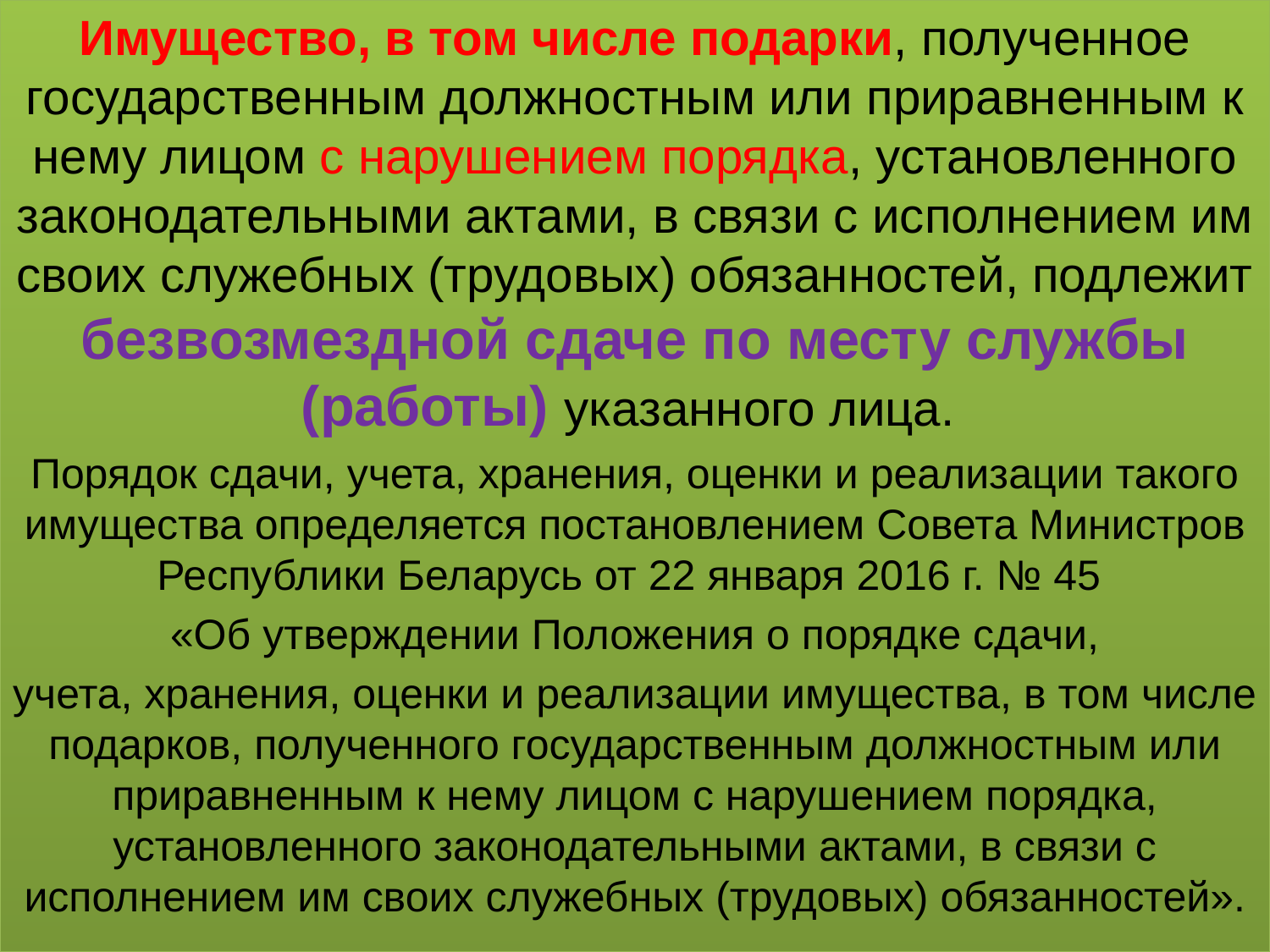

Имущество, в том числе подарки, полученное государственным должностным или приравненным к нему лицом с нарушением порядка, установленного законодательными актами, в связи с исполнением им своих служебных (трудовых) обязанностей, подлежит безвозмездной сдаче по месту службы (работы) указанного лица.
Порядок сдачи, учета, хранения, оценки и реализации такого имущества определяется постановлением Совета Министров Республики Беларусь от 22 января 2016 г. № 45
«Об утверждении Положения о порядке сдачи,
учета, хранения, оценки и реализации имущества, в том числе подарков, полученного государственным должностным или приравненным к нему лицом с нарушением порядка, установленного законодательными актами, в связи с исполнением им своих служебных (трудовых) обязанностей».
#
14